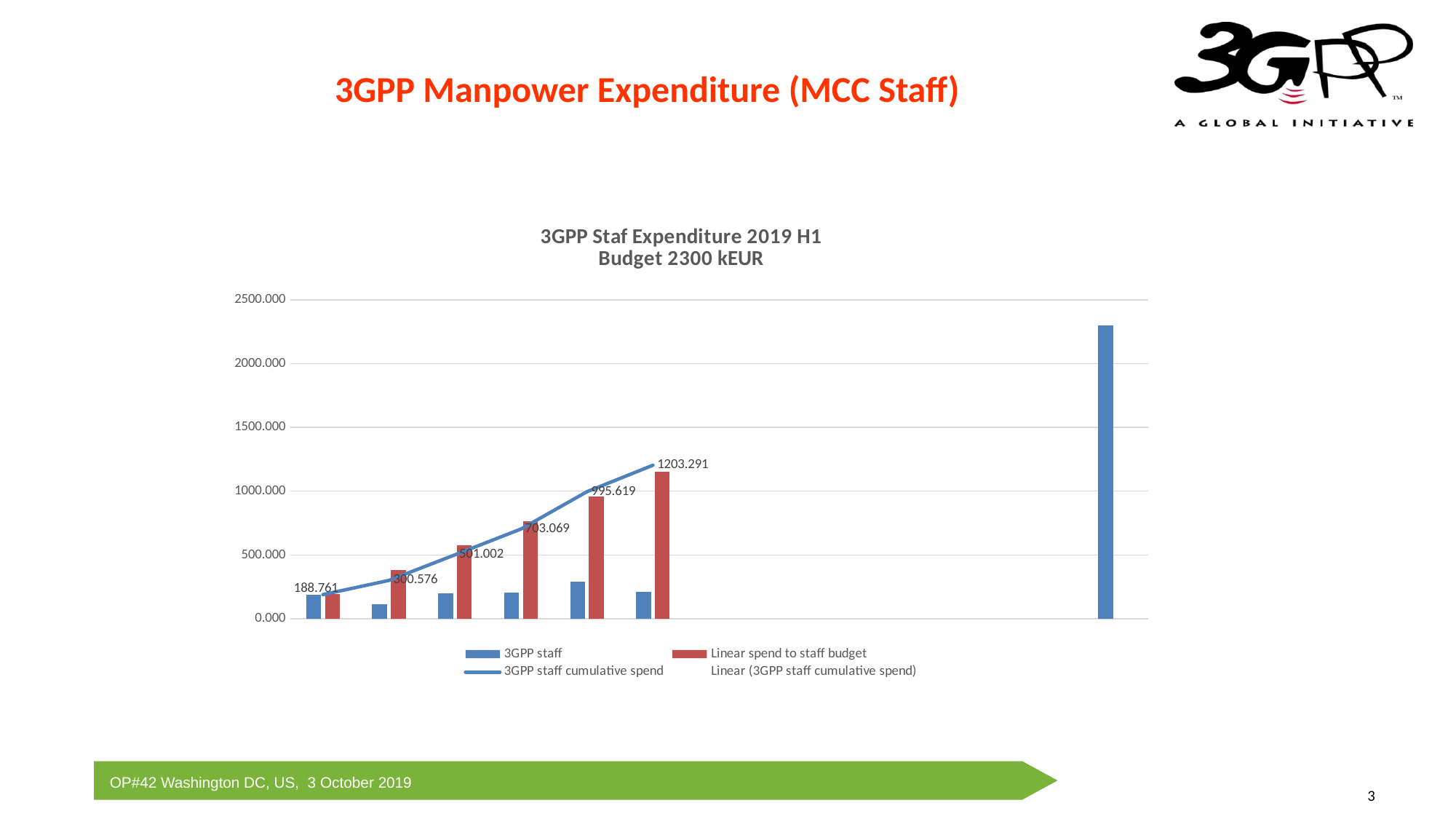

3GPP Manpower Expenditure (MCC Staff)

### Chart: 3GPP Staf Expenditure 2019 H1
Budget 2300 kEUR

| Category | 3GPP staff | Linear spend to staff budget | 3GPP staff cumulative spend |
|---|---|---|---|
| January | 188.761 | 191.66666666666666 | 188.761 |
| February | 111.815 | 383.3333333333333 | 300.576 |
| March | 200.426 | 575.0 | 501.002 |
| April | 202.067 | 766.6666666666666 | 703.069 |
| May | 292.55 | 958.3333333333333 | 995.6189999999999 |
| June | 207.672 | 1150.0 | 1203.291 |
| July | None | None | None |
| August | None | None | None |
| September | None | None | None |
| October | None | None | None |
| November | None | None | None |
| December | None | None | None |
| Budget | 2300.0 | None | None |